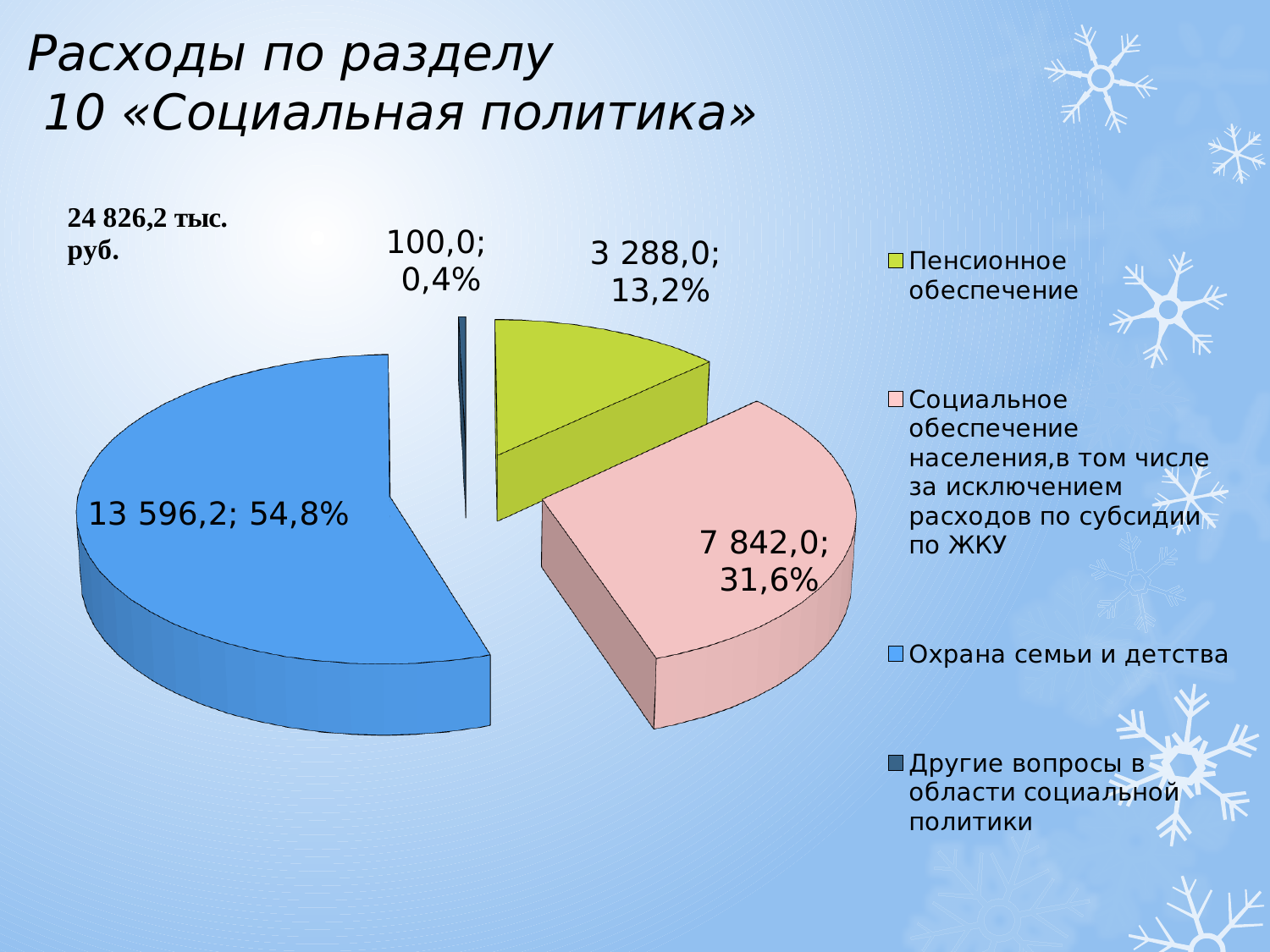

# Расходы по разделу 10 «Социальная политика»

[unsupported chart]